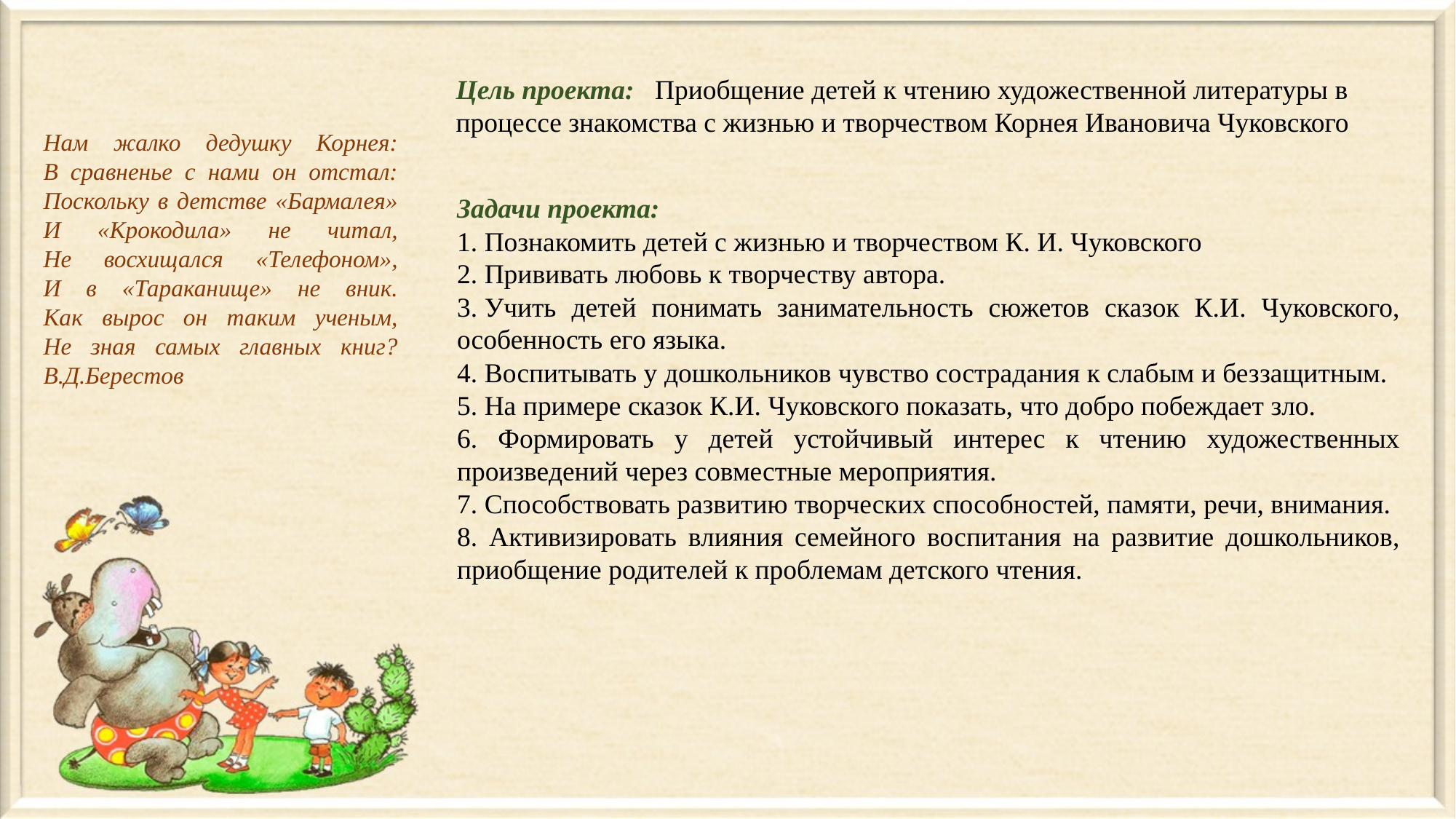

Цель проекта:   Приобщение детей к чтению художественной литературы в процессе знакомства с жизнью и творчеством Корнея Ивановича Чуковского

Нам жалко дедушку Корнея:
В сравненье с нами он отстал:
Поскольку в детстве «Бармалея»
И «Крокодила» не читал,
Не восхищался «Телефоном»,
И в «Тараканище» не вник.
Как вырос он таким ученым,
Не зная самых главных книг?
В.Д.Берестов
Задачи проекта:
1. Познакомить детей с жизнью и творчеством К. И. Чуковского
2. Прививать любовь к творчеству автора.
3. Учить детей понимать занимательность сюжетов сказок К.И. Чуковского, особенность его языка.
4. Воспитывать у дошкольников чувство сострадания к слабым и беззащитным.
5. На примере сказок К.И. Чуковского показать, что добро побеждает зло.
6. Формировать у детей устойчивый интерес к чтению художественных произведений через совместные мероприятия.
7. Способствовать развитию творческих способностей, памяти, речи, внимания.
8. Активизировать влияния семейного воспитания на развитие дошкольников, приобщение родителей к проблемам детского чтения.